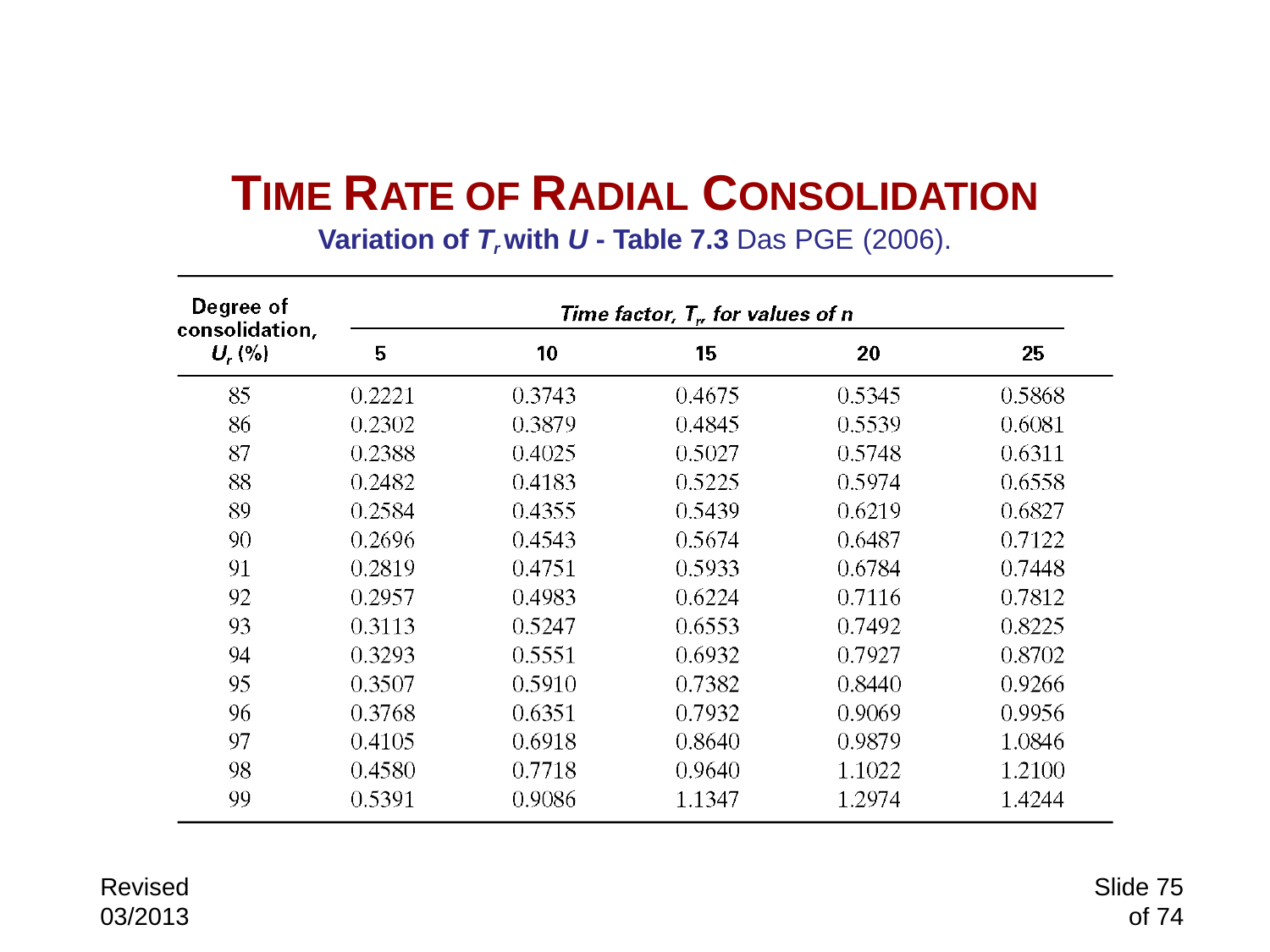

TIME RATE OF RADIAL CONSOLIDATION
Variation of Tr with U - Table 7.3 Das PGE (2006).

Slide 75 of 74
Revised 03/2013